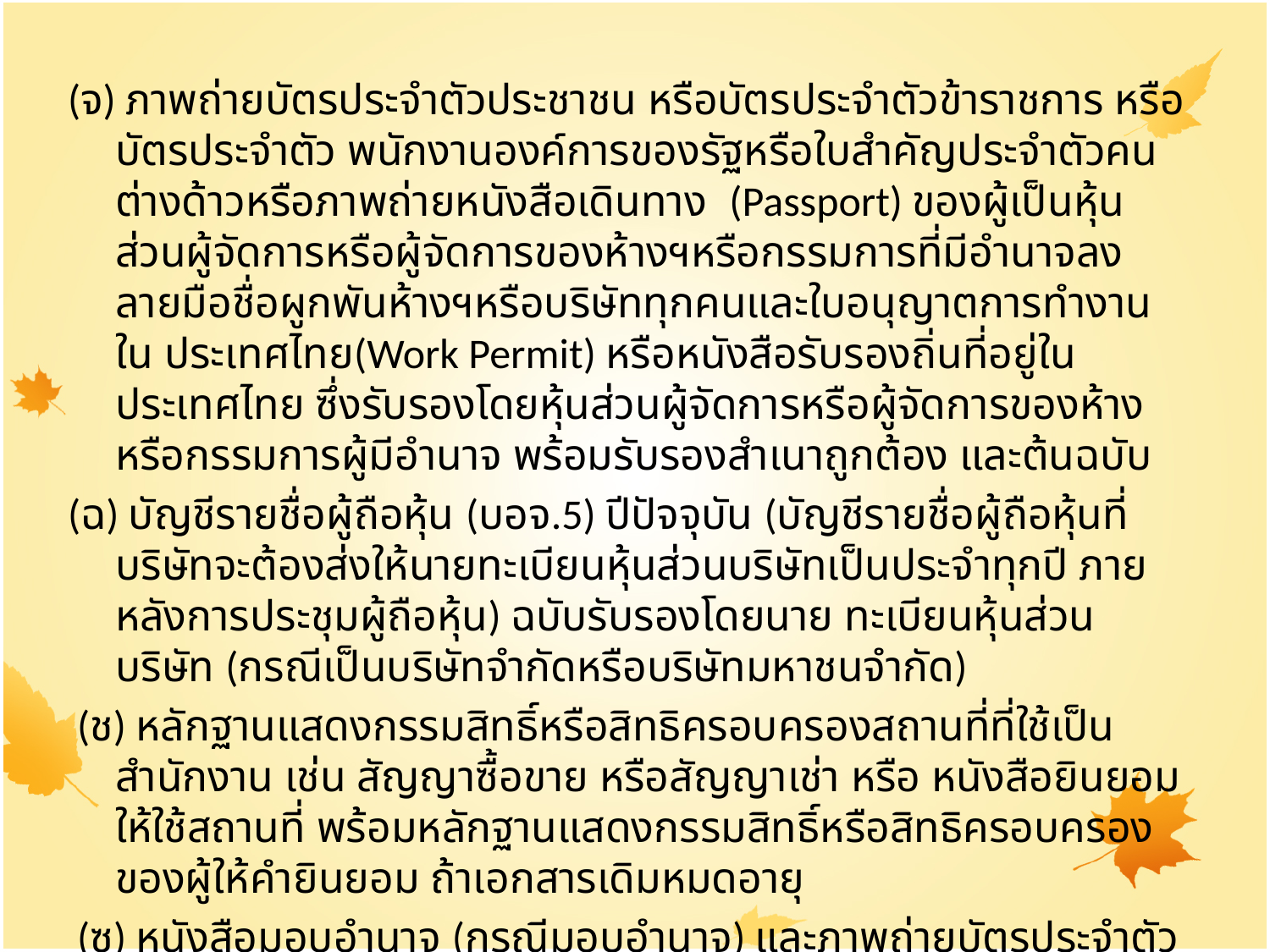

(จ) ภาพถ่ายบัตรประจำตัวประชาชน หรือบัตรประจำตัวข้าราชการ หรือบัตรประจำตัว พนักงานองค์การของรัฐหรือใบสำคัญประจำตัวคนต่างด้าวหรือภาพถ่ายหนังสือเดินทาง  (Passport) ของผู้เป็นหุ้นส่วนผู้จัดการหรือผู้จัดการของห้างฯหรือกรรมการที่มีอำนาจลงลายมือชื่อผูกพันห้างฯหรือบริษัททุกคนและใบอนุญาตการทำงานใน ประเทศไทย(Work Permit) หรือหนังสือรับรองถิ่นที่อยู่ในประเทศไทย ซึ่งรับรองโดยหุ้นส่วนผู้จัดการหรือผู้จัดการของห้างหรือกรรมการผู้มีอำนาจ พร้อมรับรองสำเนาถูกต้อง และต้นฉบับ
(ฉ) บัญชีรายชื่อผู้ถือหุ้น (บอจ.5) ปีปัจจุบัน (บัญชีรายชื่อผู้ถือหุ้นที่บริษัทจะต้องส่งให้นายทะเบียนหุ้นส่วนบริษัทเป็นประจำทุกปี ภายหลังการประชุมผู้ถือหุ้น) ฉบับรับรองโดยนาย ทะเบียนหุ้นส่วนบริษัท (กรณีเป็นบริษัทจำกัดหรือบริษัทมหาชนจำกัด)
 (ช) หลักฐานแสดงกรรมสิทธิ์หรือสิทธิครอบครองสถานที่ที่ใช้เป็นสำนักงาน เช่น สัญญาซื้อขาย หรือสัญญาเช่า หรือ หนังสือยินยอมให้ใช้สถานที่ พร้อมหลักฐานแสดงกรรมสิทธิ์หรือสิทธิครอบครองของผู้ให้คำยินยอม ถ้าเอกสารเดิมหมดอายุ
 (ซ) หนังสือมอบอำนาจ (กรณีมอบอำนาจ) และภาพถ่ายบัตรประจำตัวประชาชน หรือบัตรอื่นที่ใช้แทนบัตรประชาชนได้ของผู้รับมอบอำนาจพร้อมรับรองสำเนาถูกต้องและต้นฉบับ